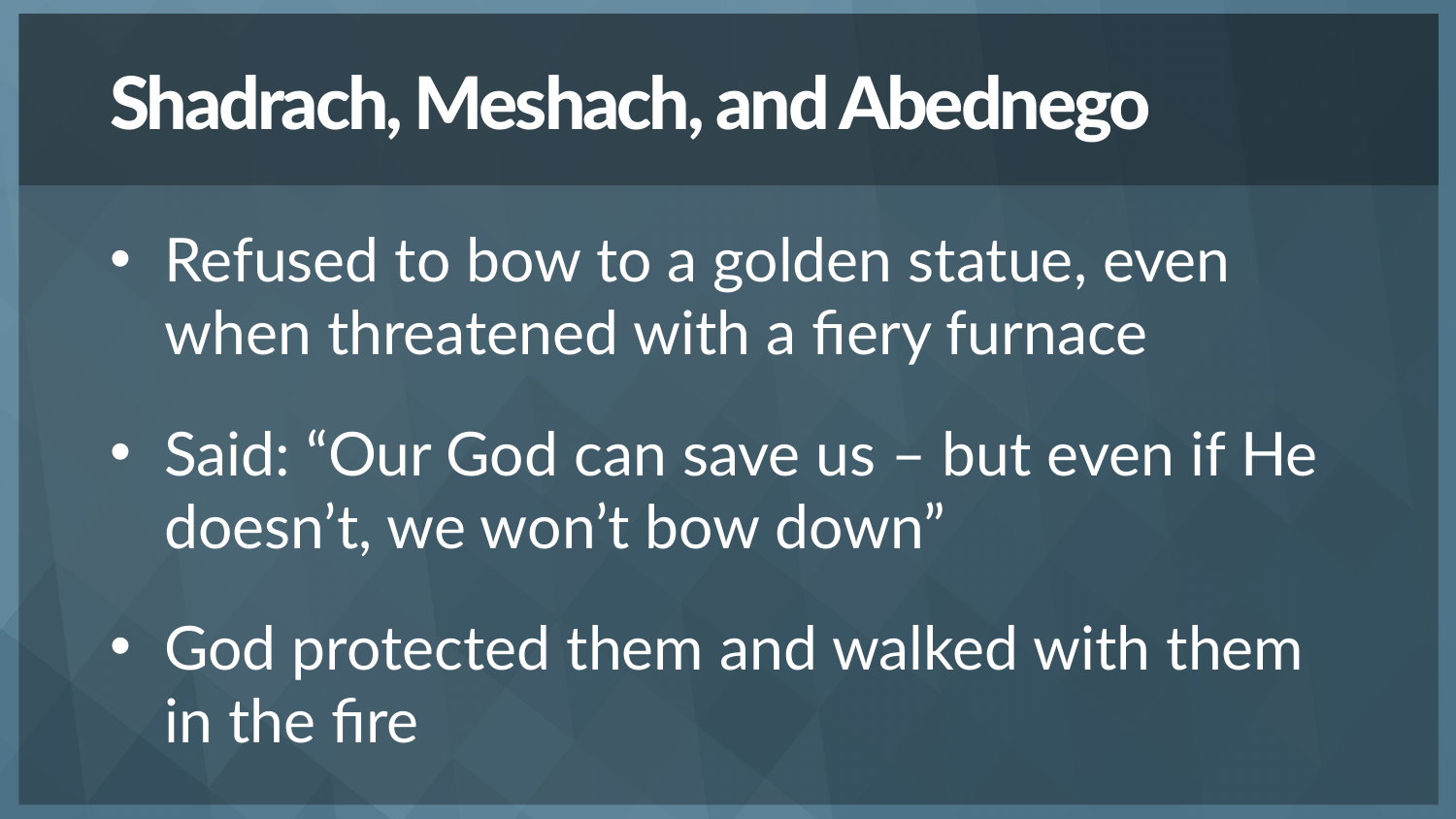

# Shadrach, Meshach, and Abednego
Refused to bow to a golden statue, even when threatened with a fiery furnace
Said: “Our God can save us – but even if He doesn’t, we won’t bow down”
God protected them and walked with them in the fire